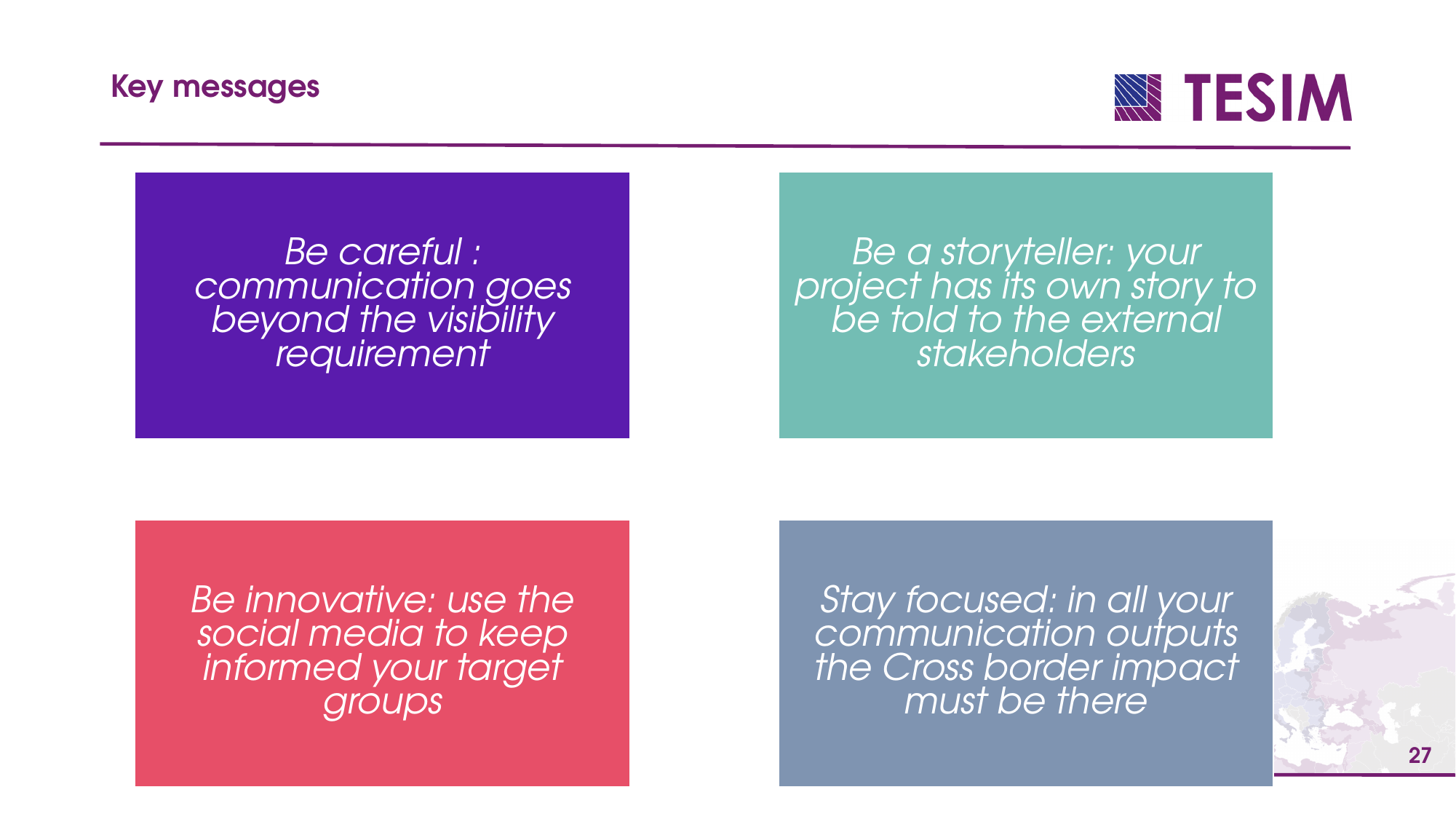

Key messages
Be careful : communication goes beyond the visibility requirement
Be a storyteller: your project has its own story to be told to the external stakeholders
Be innovative: use the social media to keep informed your target groups
Stay focused: in all your communication outputs the Cross border impact must be there